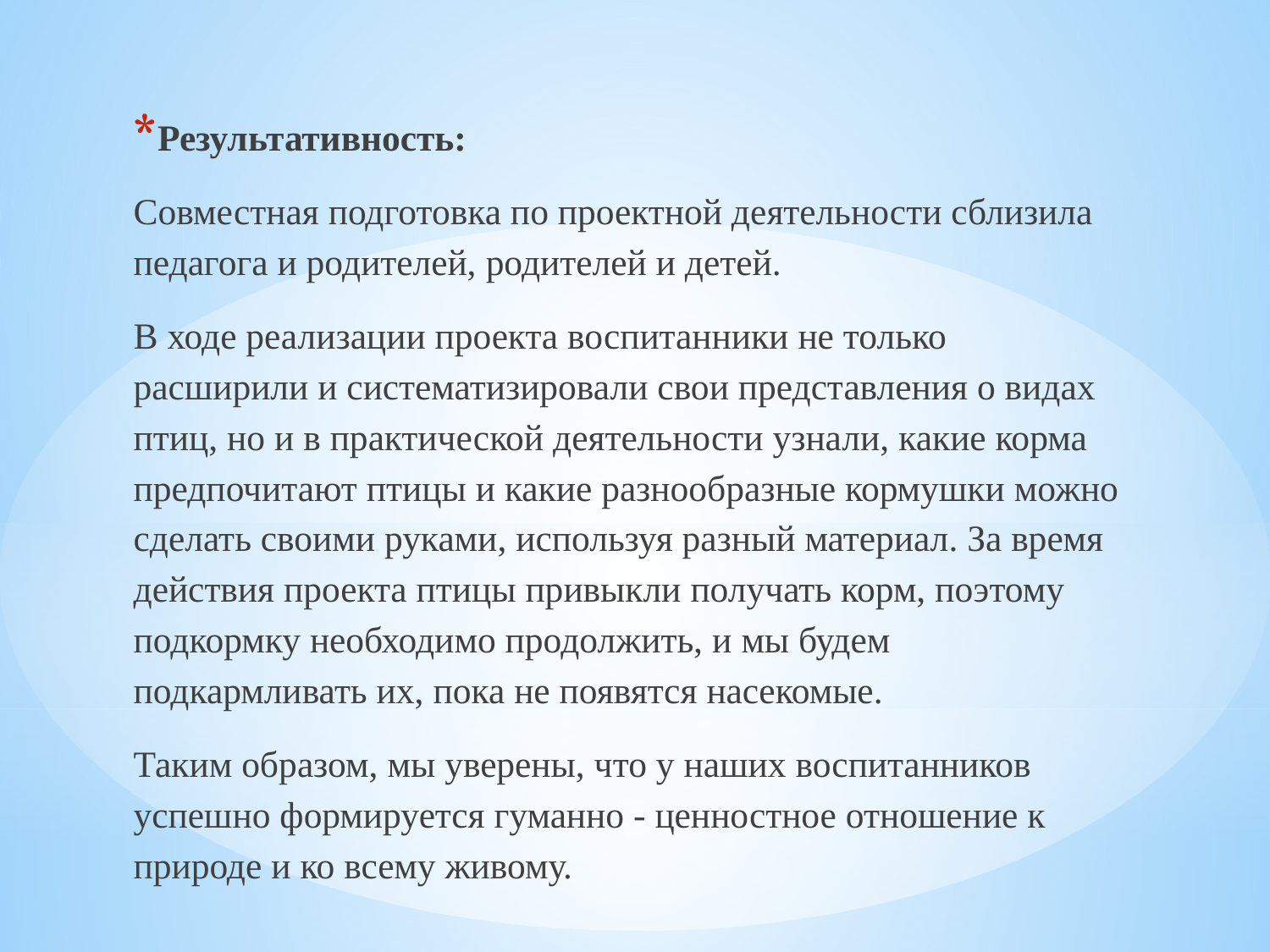

Результативность:
Совместная подготовка по проектной деятельности сблизила педагога и родителей, родителей и детей.
В ходе реализации проекта воспитанники не только расширили и систематизировали свои представления о видах птиц, но и в практической деятельности узнали, какие корма предпочитают птицы и какие разнообразные кормушки можно сделать своими руками, используя разный материал. За время действия проекта птицы привыкли получать корм, поэтому подкормку необходимо продолжить, и мы будем подкармливать их, пока не появятся насекомые.
Таким образом, мы уверены, что у наших воспитанников успешно формируется гуманно - ценностное отношение к природе и ко всему живому.

#